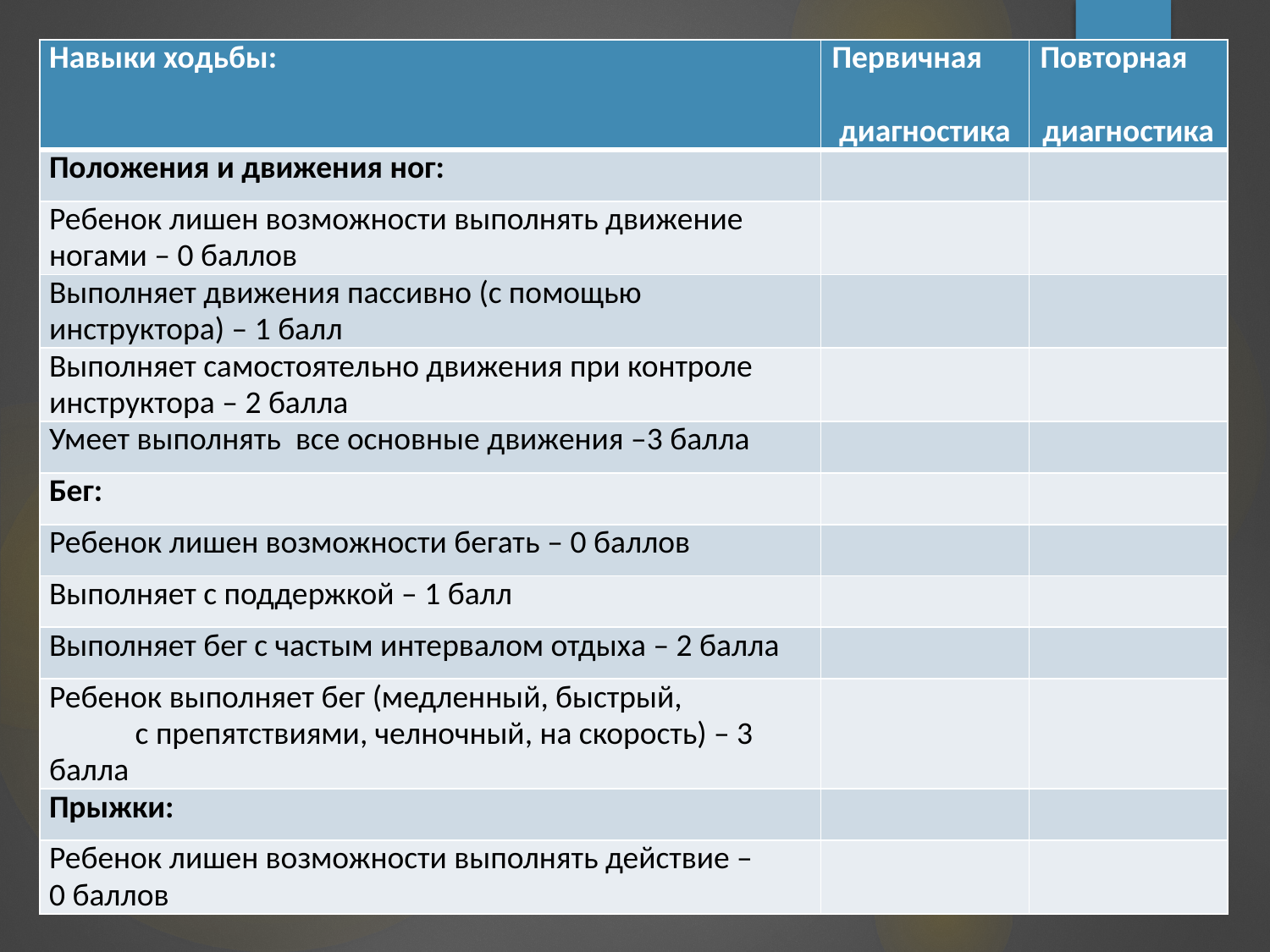

| Навыки ходьбы: | Первичная диагностика | Повторная диагностика |
| --- | --- | --- |
| Положения и движения ног: |  |  |
| Ребенок лишен возможности выполнять движение ногами – 0 баллов |  |  |
| Выполняет движения пассивно (с помощью инструктора) – 1 балл |  |  |
| Выполняет самостоятельно движения при контроле инструктора – 2 балла |  |  |
| Умеет выполнять все основные движения –3 балла |  |  |
| Бег: |  |  |
| Ребенок лишен возможности бегать – 0 баллов |  |  |
| Выполняет с поддержкой – 1 балл |  |  |
| Выполняет бег с частым интервалом отдыха – 2 балла |  |  |
| Ребенок выполняет бег (медленный, быстрый, с препятствиями, челночный, на скорость) – 3 балла |  |  |
| Прыжки: |  |  |
| Ребенок лишен возможности выполнять действие – 0 баллов |  |  |